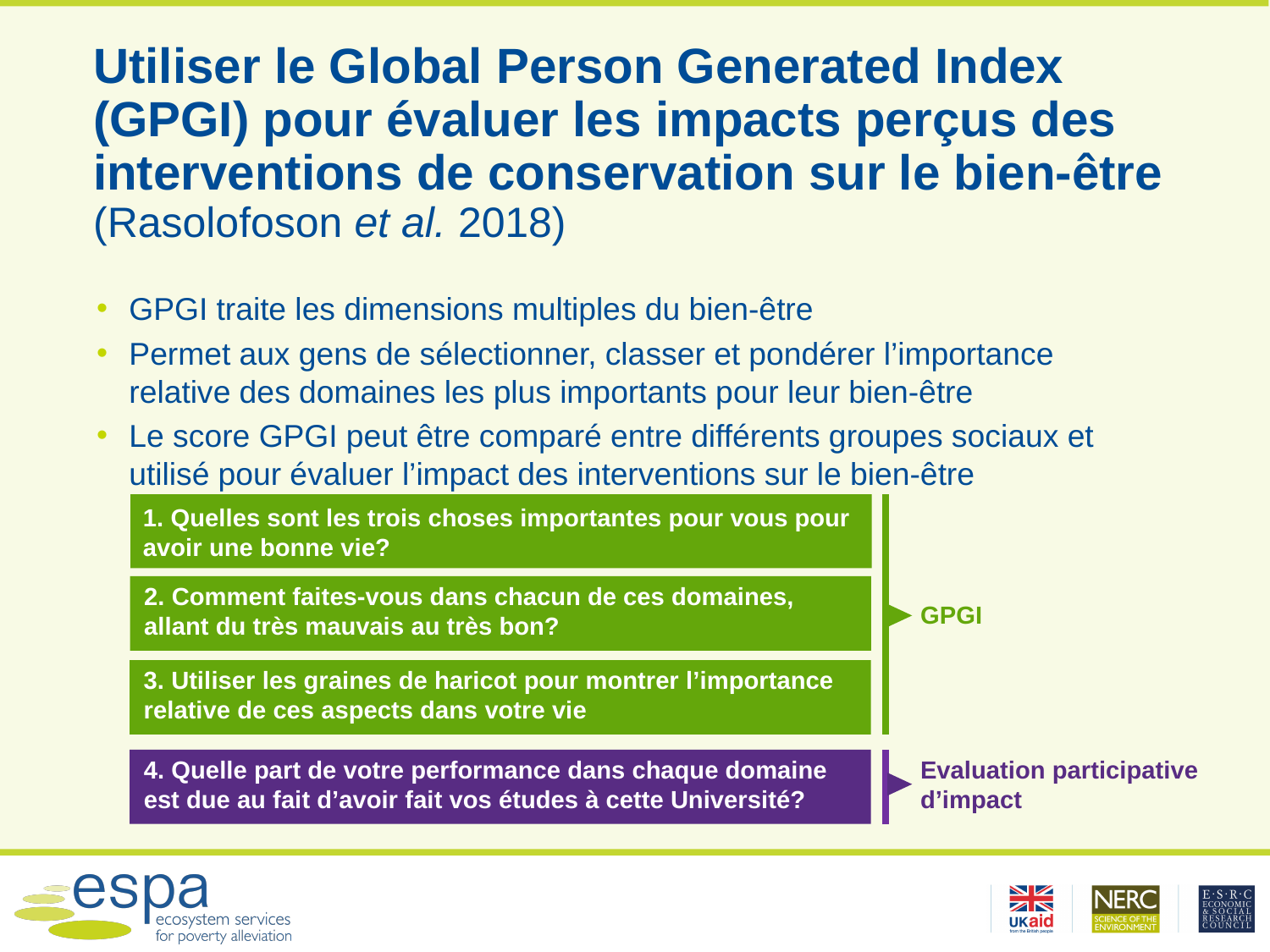

# Utiliser le Global Person Generated Index (GPGI) pour évaluer les impacts perçus des interventions de conservation sur le bien-être (Rasolofoson et al. 2018)
GPGI traite les dimensions multiples du bien-être
Permet aux gens de sélectionner, classer et pondérer l’importance relative des domaines les plus importants pour leur bien-être
Le score GPGI peut être comparé entre différents groupes sociaux et utilisé pour évaluer l’impact des interventions sur le bien-être

1. Quelles sont les trois choses importantes pour vous pour avoir une bonne vie?
2. Comment faites-vous dans chacun de ces domaines, allant du très mauvais au très bon?

GPGI

3. Utiliser les graines de haricot pour montrer l’importance relative de ces aspects dans votre vie

4. Quelle part de votre performance dans chaque domaine est due au fait d’avoir fait vos études à cette Université?
Evaluation participative
d’impact